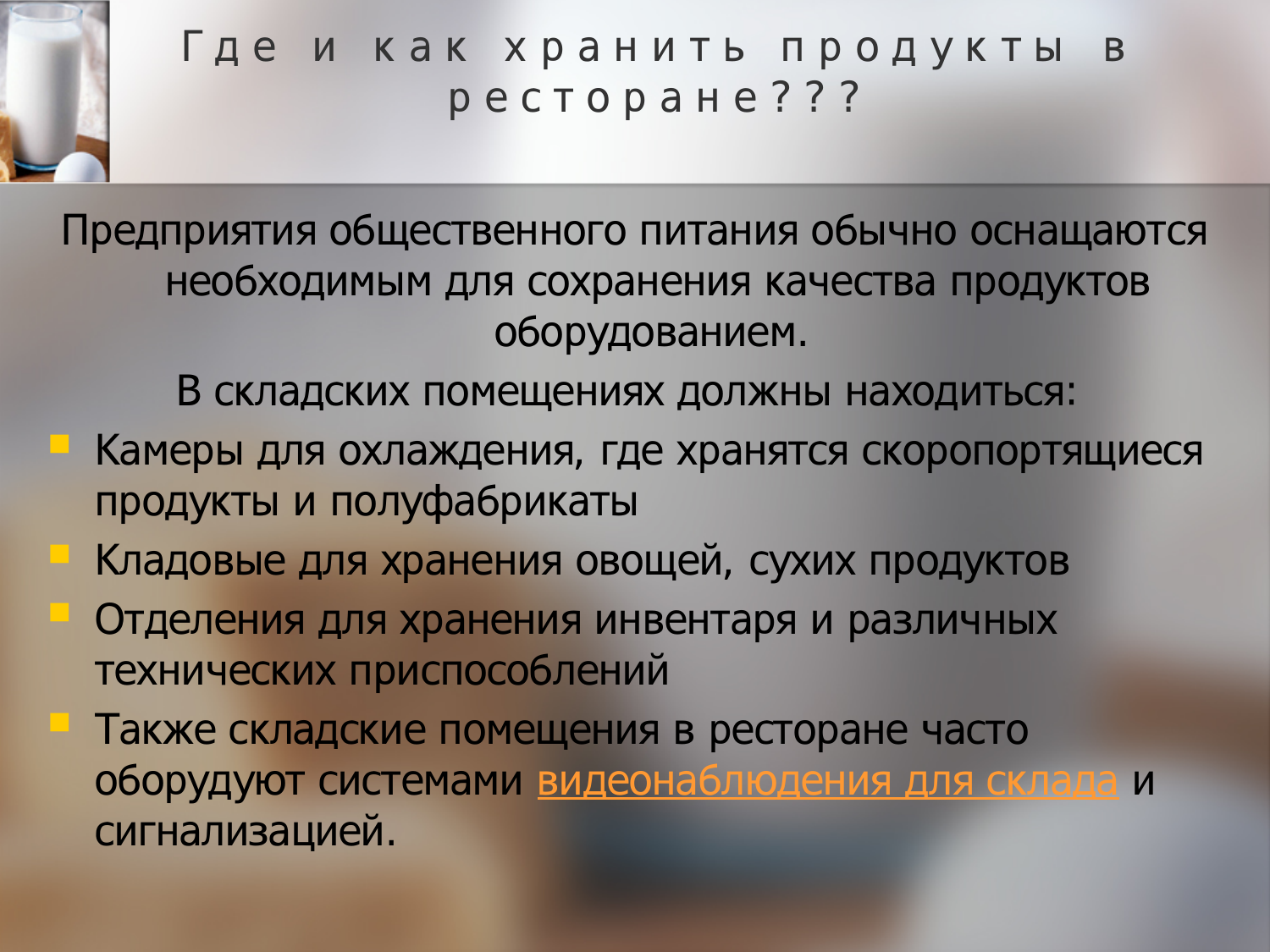

# Где и как хранить продукты в ресторане???
Предприятия общественного питания обычно оснащаются необходимым для сохранения качества продуктов оборудованием.
В складских помещениях должны находиться:
Камеры для охлаждения, где хранятся скоропортящиеся продукты и полуфабрикаты
Кладовые для хранения овощей, сухих продуктов
Отделения для хранения инвентаря и различных технических приспособлений
Также складские помещения в ресторане часто оборудуют системами видеонаблюдения для склада и сигнализацией.